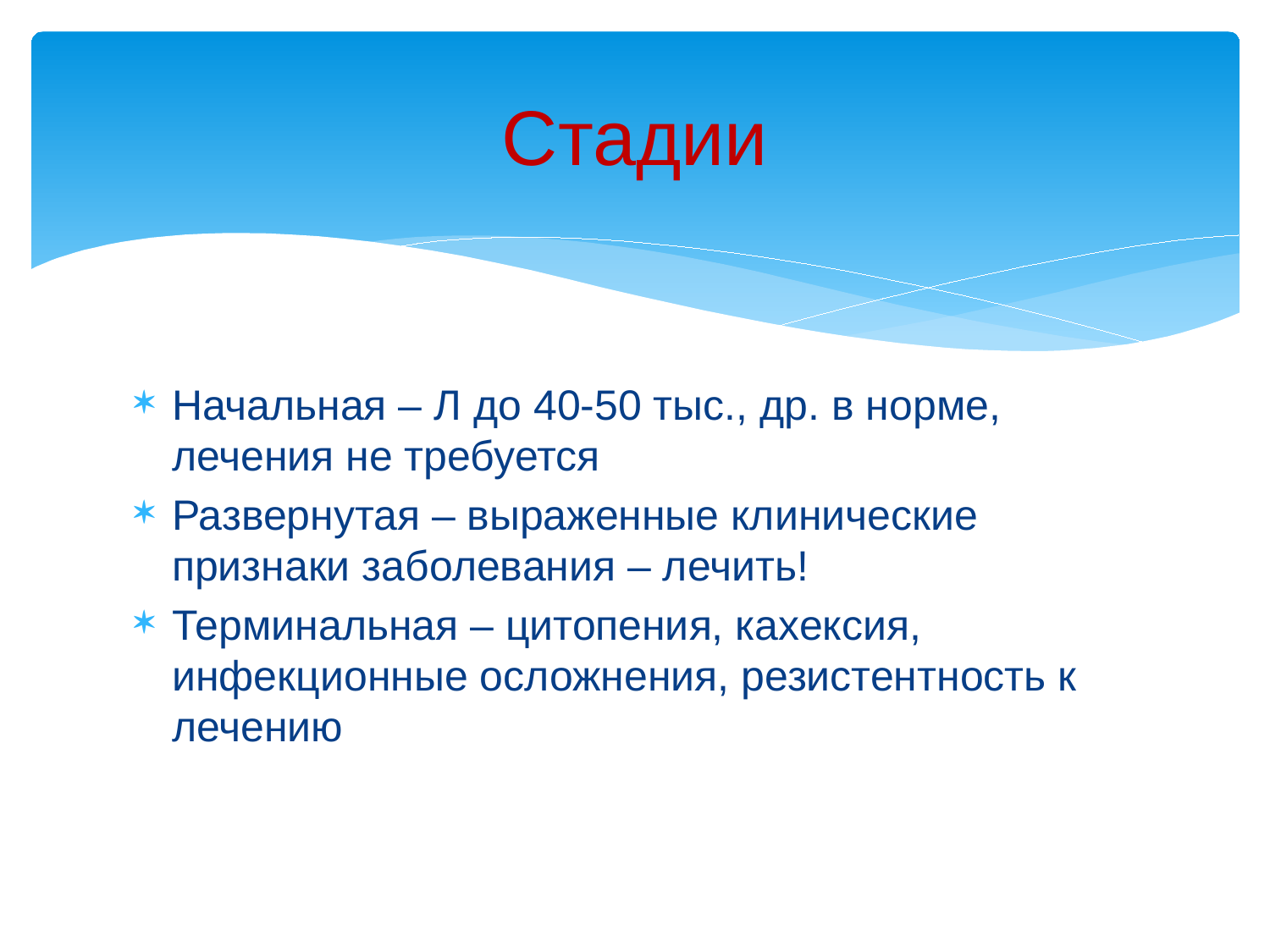

# Стадии
Начальная – Л до 40-50 тыс., др. в норме, лечения не требуется
Развернутая – выраженные клинические признаки заболевания – лечить!
Терминальная – цитопения, кахексия, инфекционные осложнения, резистентность к лечению